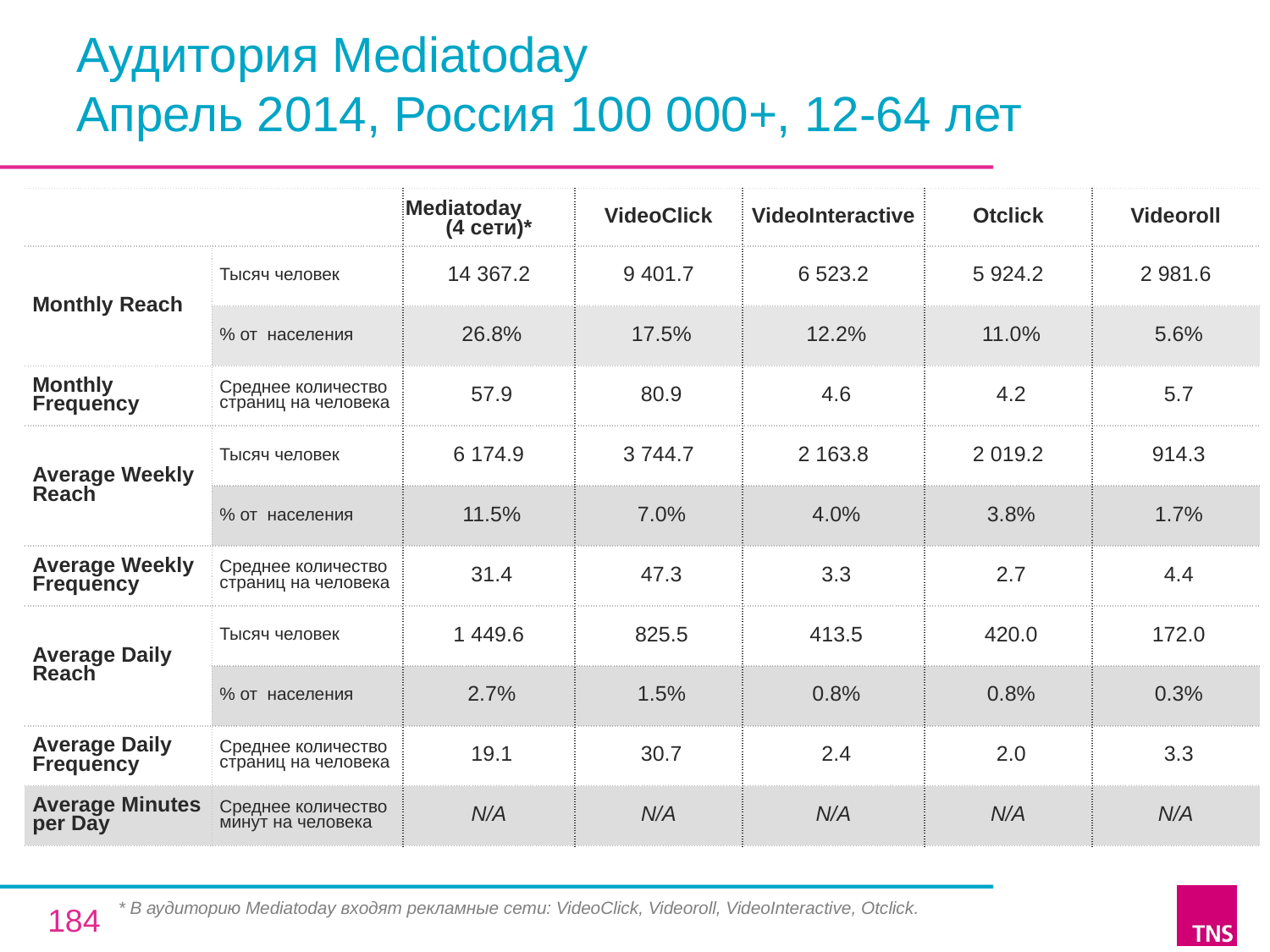

# Аудитория Mediatoday Апрель 2014, Россия 100 000+, 12-64 лет
|  |  | Mediatoday (4 сети)\* | VideoClick | VideoInteractive | Otclick | Videoroll |
| --- | --- | --- | --- | --- | --- | --- |
| Monthly Reach | Тысяч человек | 14 367.2 | 9 401.7 | 6 523.2 | 5 924.2 | 2 981.6 |
|  | % от населения | 26.8% | 17.5% | 12.2% | 11.0% | 5.6% |
| Monthly Frequency | Среднее количество страниц на человека | 57.9 | 80.9 | 4.6 | 4.2 | 5.7 |
| Average Weekly Reach | Тысяч человек | 6 174.9 | 3 744.7 | 2 163.8 | 2 019.2 | 914.3 |
|  | % от населения | 11.5% | 7.0% | 4.0% | 3.8% | 1.7% |
| Average Weekly Frequency | Среднее количество страниц на человека | 31.4 | 47.3 | 3.3 | 2.7 | 4.4 |
| Average Daily Reach | Тысяч человек | 1 449.6 | 825.5 | 413.5 | 420.0 | 172.0 |
|  | % от населения | 2.7% | 1.5% | 0.8% | 0.8% | 0.3% |
| Average Daily Frequency | Среднее количество страниц на человека | 19.1 | 30.7 | 2.4 | 2.0 | 3.3 |
| Average Minutes per Day | Среднее количество минут на человека | N/A | N/A | N/A | N/A | N/A |
* В аудиторию Mediatoday входят рекламные сети: VideoClick, Videoroll, VideoInteractive, Otclick.
184